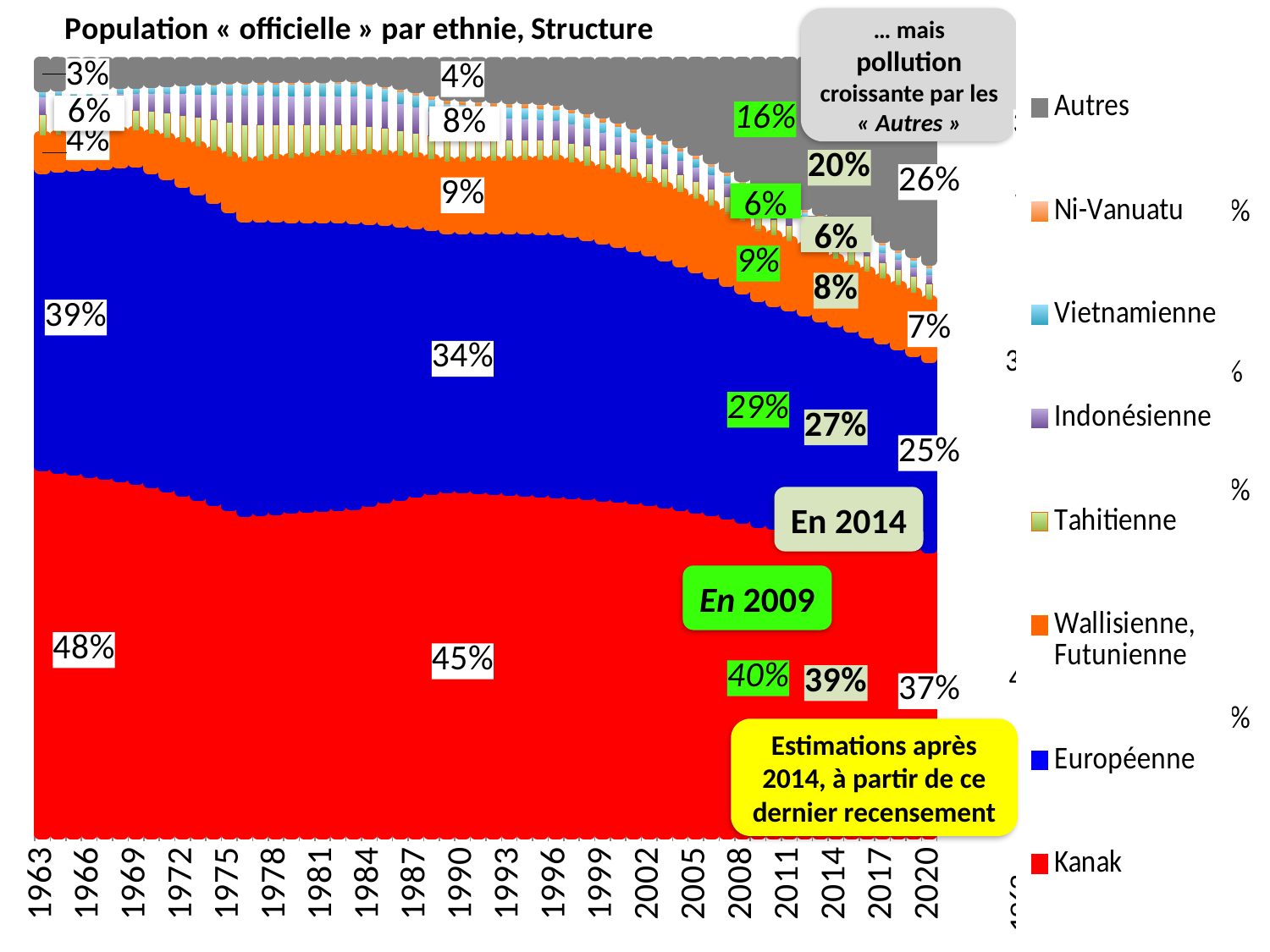

### Chart: Population « officielle » par ethnie, Structure

| Category | Kanak | Européenne | Wallisienne, Futunienne | Tahitienne | Indonésienne | Vietnamienne | Ni-Vanuatu | Autres  |
|---|---|---|---|---|---|---|---|---|
| 1963.0 | 0.476080398525179 | 0.385522255227176 | 0.0421145534519839 | 0.0281218379596311 | 0.0224895499627092 | 0.00854963717032751 | 0.00462023624747498 | 0.0325015314555184 |
| 1964.0 | 0.473345534411113 | 0.389625900964181 | 0.041887966881125 | 0.0279705356114586 | 0.0223685506978821 | 0.00850363803678047 | 0.00459537824941816 | 0.0317024951480413 |
| 1965.0 | 0.470587745281647 | 0.393740901086536 | 0.0416591791556964 | 0.027817763450429 | 0.0222463759967364 | 0.00845719204884736 | 0.00457027877060717 | 0.0309205642094999 |
| 1966.0 | 0.467807683969252 | 0.397866753967784 | 0.0414282457632199 | 0.0276635585281306 | 0.0221230554901073 | 0.0084103104709995 | 0.00454494389837853 | 0.0301554479121291 |
| 1967.0 | 0.465006004971355 | 0.402002952891111 | 0.0411952224217681 | 0.0275079580501014 | 0.0219986189319462 | 0.00836300461451212 | 0.00451937974536167 | 0.0294068583738451 |
| 1968.0 | 0.462183364240819 | 0.406148986271559 | 0.0409601650617428 | 0.0273509993636609 | 0.0218730961895902 | 0.00831528583376515 | 0.00449359244747988 | 0.0286745105913834 |
| 1969.0 | 0.45934041897414 | 0.410304337883654 | 0.0407231298074103 | 0.0271927199455814 | 0.0217465172339018 | 0.00826716552249486 | 0.00446758816192465 | 0.0279581224708935 |
| 1970.0 | 0.454463276189507 | 0.407213747393393 | 0.0442971227908538 | 0.029579240597257 | 0.0236550616010922 | 0.00899271858558447 | 0.0048596780827914 | 0.0269391547595213 |
| 1971.0 | 0.449233201911809 | 0.403782667524802 | 0.0481414101606672 | 0.0321462493299367 | 0.0257079455993282 | 0.00977314386607213 | 0.00528142102901479 | 0.02593396057837 |
| 1972.0 | 0.443634990859714 | 0.399994306024164 | 0.0522688555468113 | 0.03490233578515 | 0.0279120385225946 | 0.0106110527977698 | 0.00573422822319004 | 0.0249421922406063 |
| 1973.0 | 0.437654433057512 | 0.39583258082658 | 0.0566916069187773 | 0.0378556117247838 | 0.030273827495755 | 0.0115089115289086 | 0.00621943237537522 | 0.0239635960723072 |
| 1974.0 | 0.431278661372156 | 0.391282447967354 | 0.0614208246970063 | 0.0410135294784837 | 0.0327992722836066 | 0.012468985726286 | 0.00673825785517256 | 0.0229980206199346 |
| 1975.0 | 0.42449652986012 | 0.386330263555131 | 0.0664663842851519 | 0.0443826833106683 | 0.0354936464404358 | 0.0134932801866106 | 0.00729178805761253 | 0.0220454243042704 |
| 1976.0 | 0.417299017510677 | 0.380964175542095 | 0.0718365570091494 | 0.0479685963687675 | 0.0383613669286138 | 0.0145834740642333 | 0.00788093040012609 | 0.0211058821763377 |
| 1977.0 | 0.41860026812624 | 0.3796797019473 | 0.0734499028252031 | 0.0464672605030171 | 0.0381144382126253 | 0.0148318027273386 | 0.00794694067915141 | 0.0209096849791244 |
| 1978.0 | 0.419863671532594 | 0.378361796405494 | 0.0750919874482523 | 0.0450084218037576 | 0.0378653197737191 | 0.0150828545950743 | 0.00801270414207095 | 0.0207132442990383 |
| 1979.0 | 0.421089130084204 | 0.377011078506453 | 0.0767631710292087 | 0.0435910605350835 | 0.0376140995237226 | 0.0153366350320778 | 0.00807821072923762 | 0.020516614560013 |
| 1980.0 | 0.422276544031339 | 0.375628159054051 | 0.0784638133300413 | 0.0422141726164987 | 0.0373608635686421 | 0.0155931485903864 | 0.00814345020227541 | 0.0203198486067656 |
| 1981.0 | 0.423425811438935 | 0.374213640116881 | 0.0801942734685563 | 0.0408767698910131 | 0.0371056962338741 | 0.0158523989739229 | 0.00820841214001273 | 0.0201229977368049 |
| 1982.0 | 0.424536828128857 | 0.372768115100577 | 0.0819549096544967 | 0.0395778803541986 | 0.0368486800913038 | 0.0161143890026951 | 0.00827308593479305 | 0.0199261117330784 |
| 1983.0 | 0.425609487645149 | 0.37129216884046 | 0.0837460789169556 | 0.038316548346266 | 0.0365898959881129 | 0.0163791205767432 | 0.00833746078916956 | 0.0197292388971438 |
| 1984.0 | 0.430099515846074 | 0.365749648792344 | 0.0843390934725852 | 0.0366313383167603 | 0.0357759645576408 | 0.0161687316558121 | 0.00864551212210881 | 0.0225901952366741 |
| 1985.0 | 0.434352202241211 | 0.360053856769909 | 0.0848806694836228 | 0.0349973058456564 | 0.0349572249637058 | 0.0159505898465083 | 0.00895907278260349 | 0.0258490780667832 |
| 1986.0 | 0.438335588449966 | 0.354195180362383 | 0.0853650884286402 | 0.0334124306595583 | 0.0341329777529229 | 0.0157242222144396 | 0.00927741611007774 | 0.0295570960220125 |
| 1987.0 | 0.442014152487759 | 0.348162959359964 | 0.0857860222024733 | 0.0318747117392415 | 0.03330244684455 | 0.0154891054106561 | 0.00959965764610321 | 0.033770944309253 |
| 1988.0 | 0.44534855075136 | 0.341945512801072 | 0.0861364943681686 | 0.0303821768481341 | 0.0324647853614916 | 0.0152446663649544 | 0.00992473409892752 | 0.038553079405892 |
| 1989.0 | 0.448295395710622 | 0.335530202895726 | 0.0864088492017567 | 0.0289328939594208 | 0.0316190847459692 | 0.0149902846387652 | 0.0102513811649906 | 0.0439719076827493 |
| 1990.0 | 0.447315960848775 | 0.336389565712952 | 0.0869624124825827 | 0.0285419097671616 | 0.0306537137442979 | 0.0148978819376177 | 0.010410059747183 | 0.0448284957594298 |
| 1991.0 | 0.446310835198024 | 0.337230100841294 | 0.0875140649457653 | 0.0281544535029279 | 0.029715963749297 | 0.0148051256177403 | 0.0105705353276374 | 0.0456989208173142 |
| 1992.0 | 0.445280468673077 | 0.338051858974891 | 0.0880637782585514 | 0.0277705419161791 | 0.0288051222124807 | 0.0147120382331929 | 0.0107328218764804 | 0.0465833698551474 |
| 1993.0 | 0.444225302202634 | 0.338854887671674 | 0.0886115231082667 | 0.0273901895211746 | 0.0279204911799693 | 0.01461864173593 | 0.0108969332681617 | 0.0474820313121895 |
| 1994.0 | 0.443145767827004 | 0.339639231320485 | 0.0891572691774556 | 0.0270134086836149 | 0.0270613872021045 | 0.0145249574877455 | 0.0110628832712387 | 0.0483950950303518 |
| 1995.0 | 0.442042288804398 | 0.34040493111527 | 0.0897009851205056 | 0.026640209705235 | 0.0262271412297419 | 0.0144310062723311 | 0.0112306855379898 | 0.0493227522145286 |
| 1996.0 | 0.440915279725253 | 0.341152025036071 | 0.0902426385417302 | 0.0262706009063383 | 0.0254170984982422 | 0.0143368083074234 | 0.0114003535938548 | 0.050265195391087 |
| 1997.0 | 0.439926024500742 | 0.338647253959971 | 0.0903688209997524 | 0.0258729700909077 | 0.0246675423334325 | 0.0139648851882699 | 0.011290982853484 | 0.0552615200734404 |
| 1998.0 | 0.438694969951718 | 0.335973991619454 | 0.0904448710100124 | 0.0254671919778472 | 0.0239267817671361 | 0.0135950483535131 | 0.0111764446108716 | 0.0607207007094483 |
| 1999.0 | 0.437203517211835 | 0.333120800502281 | 0.090466390466621 | 0.0250526591261837 | 0.0231942688178098 | 0.0132270238050819 | 0.0110563959685114 | 0.0666789441016761 |
| 2000.0 | 0.435432194271254 | 0.330075842497381 | 0.090428739735069 | 0.0246287569649084 | 0.0224694778713459 | 0.0128605460972463 | 0.0109304840383713 | 0.0731739585244233 |
| 2001.0 | 0.4333607534033 | 0.326826965824737 | 0.0903270541127709 | 0.0241948709289405 | 0.0217519115106472 | 0.0124953618797454 | 0.0107983489456125 | 0.0802447333942464 |
| 2002.0 | 0.430968303953346 | 0.323361816022035 | 0.0901562680918179 | 0.0237503950388543 | 0.0210411070738993 | 0.0121312339367833 | 0.0106596275853151 | 0.087931248297949 |
| 2003.0 | 0.428233485318384 | 0.319667973686413 | 0.0899111486320738 | 0.0232947420326221 | 0.0203366439340627 | 0.0117679457292765 | 0.0105139582086844 | 0.0962741024584838 |
| 2004.0 | 0.425134684746121 | 0.315733121392889 | 0.0895863386431042 | 0.0228273551281317 | 0.0196381514622098 | 0.0114053064304171 | 0.0103609859046291 | 0.105314056292498 |
| 2005.0 | 0.421650304084928 | 0.311545241724063 | 0.0891764117999062 | 0.0223477214524513 | 0.018945317599918 | 0.0110431564223358 | 0.0102003690253444 | 0.115091477891053 |
| 2006.0 | 0.417759078747588 | 0.307092847605925 | 0.0886759396622165 | 0.0218553871158107 | 0.0182578979207739 | 0.0106813731941189 | 0.0100317865793502 | 0.125645689174217 |
| 2007.0 | 0.413440450841648 | 0.302365245113621 | 0.0880795718122732 | 0.021349973833661 | 0.0175757250084895 | 0.0103198775486679 | 0.00985494658126648 | 0.137014209260372 |
| 2008.0 | 0.408674996606069 | 0.297352827559984 | 0.0873821293546638 | 0.0208311969083806 | 0.0168987179202405 | 0.00995863998834332 | 0.00966959530372714 | 0.149231896358591 |
| 2009.0 | 0.403444905936965 | 0.292047397996579 | 0.0865787116214675 | 0.0202988842739637 | 0.0162268914406711 | 0.00959768710807069 | 0.00947552732307191 | 0.16232999429921 |
| 2010.0 | 0.401166320126253 | 0.288242269790771 | 0.0856277915994591 | 0.0204283505397424 | 0.0158480994090684 | 0.00955044152288463 | 0.00949938918620465 | 0.169637337825617 |
| 2011.0 | 0.398736405987884 | 0.284369617368597 | 0.0846524564189322 | 0.0205501800942205 | 0.0154717785095118 | 0.00949951666205365 | 0.00951939110876873 | 0.177200653850032 |
| 2012.0 | 0.396152826736452 | 0.280429799883302 | 0.0836526744174183 | 0.0206639530669927 | 0.0150979761912845 | 0.00944484884204575 | 0.00953538216581819 | 0.185022538696686 |
| 2013.0 | 0.393413513567619 | 0.276423381779412 | 0.0826284756295463 | 0.0207692506070064 | 0.0147267487737896 | 0.00938638059891859 | 0.00954721454956651 | 0.193105034494141 |
| 2014.0 | 0.390516692897566 | 0.272351144299709 | 0.0815799558725587 | 0.0208656568700771 | 0.0143581615302474 | 0.00932406136169991 | 0.00955474444407237 | 0.20144958272407 |
| 2015.0 | 0.387460913655758 | 0.268214096347525 | 0.0805072806851566 | 0.0209527611390079 | 0.0139922887167183 | 0.00925784812993889 | 0.00955783293978127 | 0.210056978386114 |
| 2016.0 | 0.384245074361886 | 0.264013484536641 | 0.079410689066752 | 0.0210301600670375 | 0.0136292135412249 | 0.0091877061490061 | 0.00955634698236243 | 0.218927325295091 |
| 2017.0 | 0.380868449693142 | 0.25975080225495 | 0.0782904969614965 | 0.0210974600327223 | 0.0132690280680216 | 0.00911360957609265 | 0.00955016034924777 | 0.228059993064327 |
| 2018.0 | 0.377330716225738 | 0.25542779756419 | 0.0771471004293993 | 0.0211542795916566 | 0.0129118330524569 | 0.00903554212928389 | 0.00953915464624465 | 0.23745357636103 |
| 2019.0 | 0.373631977015392 | 0.251046479756999 | 0.0759809784456061 | 0.0212002520076837 | 0.0125577377023906 | 0.00895349771157983 | 0.00952322031558026 | 0.247105857044768 |
| 2020.0 | 0.369772784666309 | 0.246609124394562 | 0.0747926952685775 | 0.0212350278435257 | 0.0122068593627767 | 0.00886748100132285 | 0.00950225764576729 | 0.257013769817158 |
… mais pollution croissante par les « Autres »

### Chart: Population officielle par éthnie,
Structure…

| Category | Kanak | Européenne | Wallisienne, Futunienne | Tahitienne | Indonésienne | Vietnamienne | Ni-Vanuatu | Autres  |
|---|---|---|---|---|---|---|---|---|
| 1963.0 | 0.476080398525179 | 0.385522255227176 | 0.0421145534519839 | 0.0281218379596311 | 0.0224895499627092 | 0.00854963717032751 | 0.00462023624747498 | 0.0325015314555184 |
| 1964.0 | 0.473345534411113 | 0.389625900964181 | 0.041887966881125 | 0.0279705356114586 | 0.0223685506978821 | 0.00850363803678047 | 0.00459537824941816 | 0.0317024951480413 |
| 1965.0 | 0.470587745281647 | 0.393740901086536 | 0.0416591791556964 | 0.027817763450429 | 0.0222463759967364 | 0.00845719204884736 | 0.00457027877060717 | 0.0309205642094999 |
| 1966.0 | 0.467807683969252 | 0.397866753967784 | 0.0414282457632199 | 0.0276635585281306 | 0.0221230554901073 | 0.0084103104709995 | 0.00454494389837853 | 0.0301554479121291 |
| 1967.0 | 0.465006004971355 | 0.402002952891111 | 0.0411952224217681 | 0.0275079580501014 | 0.0219986189319462 | 0.00836300461451212 | 0.00451937974536167 | 0.0294068583738451 |
| 1968.0 | 0.462183364240819 | 0.406148986271559 | 0.0409601650617428 | 0.0273509993636609 | 0.0218730961895902 | 0.00831528583376515 | 0.00449359244747988 | 0.0286745105913834 |
| 1969.0 | 0.45934041897414 | 0.410304337883654 | 0.0407231298074103 | 0.0271927199455814 | 0.0217465172339018 | 0.00826716552249486 | 0.00446758816192465 | 0.0279581224708935 |
| 1970.0 | 0.454463276189507 | 0.407213747393393 | 0.0442971227908538 | 0.029579240597257 | 0.0236550616010922 | 0.00899271858558447 | 0.0048596780827914 | 0.0269391547595213 |
| 1971.0 | 0.449233201911809 | 0.403782667524802 | 0.0481414101606672 | 0.0321462493299367 | 0.0257079455993282 | 0.00977314386607213 | 0.00528142102901479 | 0.02593396057837 |
| 1972.0 | 0.443634990859714 | 0.399994306024164 | 0.0522688555468113 | 0.03490233578515 | 0.0279120385225946 | 0.0106110527977698 | 0.00573422822319004 | 0.0249421922406063 |
| 1973.0 | 0.437654433057512 | 0.39583258082658 | 0.0566916069187773 | 0.0378556117247838 | 0.030273827495755 | 0.0115089115289086 | 0.00621943237537522 | 0.0239635960723072 |
| 1974.0 | 0.431278661372156 | 0.391282447967354 | 0.0614208246970063 | 0.0410135294784837 | 0.0327992722836066 | 0.012468985726286 | 0.00673825785517256 | 0.0229980206199346 |
| 1975.0 | 0.42449652986012 | 0.386330263555131 | 0.0664663842851519 | 0.0443826833106683 | 0.0354936464404358 | 0.0134932801866106 | 0.00729178805761253 | 0.0220454243042704 |
| 1976.0 | 0.417299017510677 | 0.380964175542095 | 0.0718365570091494 | 0.0479685963687675 | 0.0383613669286138 | 0.0145834740642333 | 0.00788093040012609 | 0.0211058821763377 |
| 1977.0 | 0.41860026812624 | 0.3796797019473 | 0.0734499028252031 | 0.0464672605030171 | 0.0381144382126253 | 0.0148318027273386 | 0.00794694067915141 | 0.0209096849791244 |
| 1978.0 | 0.419863671532594 | 0.378361796405494 | 0.0750919874482523 | 0.0450084218037576 | 0.0378653197737191 | 0.0150828545950743 | 0.00801270414207095 | 0.0207132442990383 |
| 1979.0 | 0.421089130084204 | 0.377011078506453 | 0.0767631710292087 | 0.0435910605350835 | 0.0376140995237226 | 0.0153366350320778 | 0.00807821072923762 | 0.020516614560013 |
| 1980.0 | 0.422276544031339 | 0.375628159054051 | 0.0784638133300413 | 0.0422141726164987 | 0.0373608635686421 | 0.0155931485903864 | 0.00814345020227541 | 0.0203198486067656 |
| 1981.0 | 0.423425811438935 | 0.374213640116881 | 0.0801942734685563 | 0.0408767698910131 | 0.0371056962338741 | 0.0158523989739229 | 0.00820841214001273 | 0.0201229977368049 |
| 1982.0 | 0.424536828128857 | 0.372768115100577 | 0.0819549096544967 | 0.0395778803541986 | 0.0368486800913038 | 0.0161143890026951 | 0.00827308593479305 | 0.0199261117330784 |
| 1983.0 | 0.425609487645149 | 0.37129216884046 | 0.0837460789169556 | 0.038316548346266 | 0.0365898959881129 | 0.0163791205767432 | 0.00833746078916956 | 0.0197292388971438 |
| 1984.0 | 0.430099515846074 | 0.365749648792344 | 0.0843390934725852 | 0.0366313383167603 | 0.0357759645576408 | 0.0161687316558121 | 0.00864551212210881 | 0.0225901952366741 |
| 1985.0 | 0.434352202241211 | 0.360053856769909 | 0.0848806694836228 | 0.0349973058456564 | 0.0349572249637058 | 0.0159505898465083 | 0.00895907278260349 | 0.0258490780667832 |
| 1986.0 | 0.438335588449966 | 0.354195180362383 | 0.0853650884286402 | 0.0334124306595583 | 0.0341329777529229 | 0.0157242222144396 | 0.00927741611007774 | 0.0295570960220125 |
| 1987.0 | 0.442014152487759 | 0.348162959359964 | 0.0857860222024733 | 0.0318747117392415 | 0.03330244684455 | 0.0154891054106561 | 0.00959965764610321 | 0.033770944309253 |
| 1988.0 | 0.44534855075136 | 0.341945512801072 | 0.0861364943681686 | 0.0303821768481341 | 0.0324647853614916 | 0.0152446663649544 | 0.00992473409892752 | 0.038553079405892 |
| 1989.0 | 0.448295395710622 | 0.335530202895726 | 0.0864088492017567 | 0.0289328939594208 | 0.0316190847459692 | 0.0149902846387652 | 0.0102513811649906 | 0.0439719076827493 |
| 1990.0 | 0.447315960848775 | 0.336389565712952 | 0.0869624124825827 | 0.0285419097671616 | 0.0306537137442979 | 0.0148978819376177 | 0.010410059747183 | 0.0448284957594298 |
| 1991.0 | 0.446310835198024 | 0.337230100841294 | 0.0875140649457653 | 0.0281544535029279 | 0.029715963749297 | 0.0148051256177403 | 0.0105705353276374 | 0.0456989208173142 |
| 1992.0 | 0.445280468673077 | 0.338051858974891 | 0.0880637782585514 | 0.0277705419161791 | 0.0288051222124807 | 0.0147120382331929 | 0.0107328218764804 | 0.0465833698551474 |
| 1993.0 | 0.444225302202634 | 0.338854887671674 | 0.0886115231082667 | 0.0273901895211746 | 0.0279204911799693 | 0.01461864173593 | 0.0108969332681617 | 0.0474820313121895 |
| 1994.0 | 0.443145767827004 | 0.339639231320485 | 0.0891572691774556 | 0.0270134086836149 | 0.0270613872021045 | 0.0145249574877455 | 0.0110628832712387 | 0.0483950950303518 |
| 1995.0 | 0.442042288804398 | 0.34040493111527 | 0.0897009851205056 | 0.026640209705235 | 0.0262271412297419 | 0.0144310062723311 | 0.0112306855379898 | 0.0493227522145286 |
| 1996.0 | 0.440915279725253 | 0.341152025036071 | 0.0902426385417302 | 0.0262706009063383 | 0.0254170984982422 | 0.0143368083074234 | 0.0114003535938548 | 0.050265195391087 |
| 1997.0 | 0.439926024500742 | 0.338647253959971 | 0.0903688209997524 | 0.0258729700909077 | 0.0246675423334325 | 0.0139648851882699 | 0.011290982853484 | 0.0552615200734404 |
| 1998.0 | 0.438694969951718 | 0.335973991619454 | 0.0904448710100124 | 0.0254671919778472 | 0.0239267817671361 | 0.0135950483535131 | 0.0111764446108716 | 0.0607207007094483 |
| 1999.0 | 0.437203517211835 | 0.333120800502281 | 0.090466390466621 | 0.0250526591261837 | 0.0231942688178098 | 0.0132270238050819 | 0.0110563959685114 | 0.0666789441016761 |
| 2000.0 | 0.435432194271254 | 0.330075842497381 | 0.090428739735069 | 0.0246287569649084 | 0.0224694778713459 | 0.0128605460972463 | 0.0109304840383713 | 0.0731739585244233 |
| 2001.0 | 0.4333607534033 | 0.326826965824737 | 0.0903270541127709 | 0.0241948709289405 | 0.0217519115106472 | 0.0124953618797454 | 0.0107983489456125 | 0.0802447333942464 |
| 2002.0 | 0.430968303953346 | 0.323361816022035 | 0.0901562680918179 | 0.0237503950388543 | 0.0210411070738993 | 0.0121312339367833 | 0.0106596275853151 | 0.087931248297949 |
| 2003.0 | 0.428233485318384 | 0.319667973686413 | 0.0899111486320738 | 0.0232947420326221 | 0.0203366439340627 | 0.0117679457292765 | 0.0105139582086844 | 0.0962741024584838 |
| 2004.0 | 0.425134684746121 | 0.315733121392889 | 0.0895863386431042 | 0.0228273551281317 | 0.0196381514622098 | 0.0114053064304171 | 0.0103609859046291 | 0.105314056292498 |
| 2005.0 | 0.421650304084928 | 0.311545241724063 | 0.0891764117999062 | 0.0223477214524513 | 0.018945317599918 | 0.0110431564223358 | 0.0102003690253444 | 0.115091477891053 |
| 2006.0 | 0.417759078747588 | 0.307092847605925 | 0.0886759396622165 | 0.0218553871158107 | 0.0182578979207739 | 0.0106813731941189 | 0.0100317865793502 | 0.125645689174217 |
| 2007.0 | 0.413440450841648 | 0.302365245113621 | 0.0880795718122732 | 0.021349973833661 | 0.0175757250084895 | 0.0103198775486679 | 0.00985494658126648 | 0.137014209260372 |
| 2008.0 | 0.408674996606069 | 0.297352827559984 | 0.0873821293546638 | 0.0208311969083806 | 0.0168987179202405 | 0.00995863998834332 | 0.00966959530372714 | 0.149231896358591 |
| 2009.0 | 0.403444905936965 | 0.292047397996579 | 0.0865787116214675 | 0.0202988842739637 | 0.0162268914406711 | 0.00959768710807069 | 0.00947552732307191 | 0.16232999429921 |
| 2010.0 | 0.401166320126253 | 0.288242269790771 | 0.0856277915994591 | 0.0204283505397424 | 0.0158480994090684 | 0.00955044152288463 | 0.00949938918620465 | 0.169637337825617 |
| 2011.0 | 0.398736405987884 | 0.284369617368597 | 0.0846524564189322 | 0.0205501800942205 | 0.0154717785095118 | 0.00949951666205365 | 0.00951939110876873 | 0.177200653850032 |
| 2012.0 | 0.396152826736452 | 0.280429799883302 | 0.0836526744174183 | 0.0206639530669927 | 0.0150979761912845 | 0.00944484884204575 | 0.00953538216581819 | 0.185022538696686 |
| 2013.0 | 0.393413513567619 | 0.276423381779412 | 0.0826284756295463 | 0.0207692506070064 | 0.0147267487737896 | 0.00938638059891859 | 0.00954721454956651 | 0.193105034494141 |
| 2014.0 | 0.390516692897566 | 0.272351144299709 | 0.0815799558725587 | 0.0208656568700771 | 0.0143581615302474 | 0.00932406136169991 | 0.00955474444407237 | 0.20144958272407 |
| 2015.0 | 0.387460913655758 | 0.268214096347525 | 0.0805072806851566 | 0.0209527611390079 | 0.0139922887167183 | 0.00925784812993889 | 0.00955783293978127 | 0.210056978386114 |
| 2016.0 | 0.384245074361886 | 0.264013484536641 | 0.079410689066752 | 0.0210301600670375 | 0.0136292135412249 | 0.0091877061490061 | 0.00955634698236243 | 0.218927325295091 |
| 2017.0 | 0.380868449693142 | 0.25975080225495 | 0.0782904969614965 | 0.0210974600327223 | 0.0132690280680216 | 0.00911360957609265 | 0.00955016034924777 | 0.228059993064327 |
| 2018.0 | 0.377330716225738 | 0.25542779756419 | 0.0771471004293993 | 0.0211542795916566 | 0.0129118330524569 | 0.00903554212928389 | 0.00953915464624465 | 0.23745357636103 |
| 2019.0 | 0.373631977015392 | 0.251046479756999 | 0.0759809784456061 | 0.0212002520076837 | 0.0125577377023906 | 0.00895349771157983 | 0.00952322031558026 | 0.247105857044768 |
| 2020.0 | 0.369772784666309 | 0.246609124394562 | 0.0747926952685775 | 0.0212350278435257 | 0.0122068593627767 | 0.00886748100132285 | 0.00950225764576729 | 0.257013769817158 |

### Chart: Population par éthnie, structure

| Category | Kanak | Européenne | Wallisienne, Futunienne | Tahitienne | Indonésienne | Vietnamienne | Ni-Vanuatu | Autres  |
|---|---|---|---|---|---|---|---|---|
| 1963.0 | 0.476080398525179 | 0.385522255227176 | 0.0421145534519839 | 0.0281218379596311 | 0.0224895499627092 | 0.00854963717032751 | 0.00462023624747498 | 0.0325015314555184 |
| 1964.0 | 0.473345534411113 | 0.389625900964181 | 0.041887966881125 | 0.0279705356114586 | 0.0223685506978821 | 0.00850363803678047 | 0.00459537824941816 | 0.0317024951480413 |
| 1965.0 | 0.470587745281647 | 0.393740901086536 | 0.0416591791556964 | 0.027817763450429 | 0.0222463759967364 | 0.00845719204884736 | 0.00457027877060717 | 0.0309205642094999 |
| 1966.0 | 0.467807683969252 | 0.397866753967784 | 0.0414282457632199 | 0.0276635585281306 | 0.0221230554901073 | 0.0084103104709995 | 0.00454494389837853 | 0.0301554479121291 |
| 1967.0 | 0.465006004971355 | 0.402002952891111 | 0.0411952224217681 | 0.0275079580501014 | 0.0219986189319462 | 0.00836300461451212 | 0.00451937974536167 | 0.0294068583738451 |
| 1968.0 | 0.462183364240819 | 0.406148986271559 | 0.0409601650617428 | 0.0273509993636609 | 0.0218730961895902 | 0.00831528583376515 | 0.00449359244747988 | 0.0286745105913834 |
| 1969.0 | 0.45934041897414 | 0.410304337883654 | 0.0407231298074103 | 0.0271927199455814 | 0.0217465172339018 | 0.00826716552249486 | 0.00446758816192465 | 0.0279581224708935 |
| 1970.0 | 0.454463276189507 | 0.407213747393393 | 0.0442971227908538 | 0.029579240597257 | 0.0236550616010922 | 0.00899271858558447 | 0.0048596780827914 | 0.0269391547595213 |
| 1971.0 | 0.449233201911809 | 0.403782667524802 | 0.0481414101606672 | 0.0321462493299367 | 0.0257079455993282 | 0.00977314386607213 | 0.00528142102901479 | 0.02593396057837 |
| 1972.0 | 0.443634990859714 | 0.399994306024164 | 0.0522688555468113 | 0.03490233578515 | 0.0279120385225946 | 0.0106110527977698 | 0.00573422822319004 | 0.0249421922406063 |
| 1973.0 | 0.437654433057512 | 0.39583258082658 | 0.0566916069187773 | 0.0378556117247838 | 0.030273827495755 | 0.0115089115289086 | 0.00621943237537522 | 0.0239635960723072 |
| 1974.0 | 0.431278661372156 | 0.391282447967354 | 0.0614208246970063 | 0.0410135294784837 | 0.0327992722836066 | 0.012468985726286 | 0.00673825785517256 | 0.0229980206199346 |
| 1975.0 | 0.42449652986012 | 0.386330263555131 | 0.0664663842851519 | 0.0443826833106683 | 0.0354936464404358 | 0.0134932801866106 | 0.00729178805761253 | 0.0220454243042704 |
| 1976.0 | 0.417299017510677 | 0.380964175542095 | 0.0718365570091494 | 0.0479685963687675 | 0.0383613669286138 | 0.0145834740642333 | 0.00788093040012609 | 0.0211058821763377 |
| 1977.0 | 0.41860026812624 | 0.3796797019473 | 0.0734499028252031 | 0.0464672605030171 | 0.0381144382126253 | 0.0148318027273386 | 0.00794694067915141 | 0.0209096849791244 |
| 1978.0 | 0.419863671532594 | 0.378361796405494 | 0.0750919874482523 | 0.0450084218037576 | 0.0378653197737191 | 0.0150828545950743 | 0.00801270414207095 | 0.0207132442990383 |
| 1979.0 | 0.421089130084204 | 0.377011078506453 | 0.0767631710292087 | 0.0435910605350835 | 0.0376140995237226 | 0.0153366350320778 | 0.00807821072923762 | 0.020516614560013 |
| 1980.0 | 0.422276544031339 | 0.375628159054051 | 0.0784638133300413 | 0.0422141726164987 | 0.0373608635686421 | 0.0155931485903864 | 0.00814345020227541 | 0.0203198486067656 |
| 1981.0 | 0.423425811438935 | 0.374213640116881 | 0.0801942734685563 | 0.0408767698910131 | 0.0371056962338741 | 0.0158523989739229 | 0.00820841214001273 | 0.0201229977368049 |
| 1982.0 | 0.424536828128857 | 0.372768115100577 | 0.0819549096544967 | 0.0395778803541986 | 0.0368486800913038 | 0.0161143890026951 | 0.00827308593479305 | 0.0199261117330784 |
| 1983.0 | 0.425609487645149 | 0.37129216884046 | 0.0837460789169556 | 0.038316548346266 | 0.0365898959881129 | 0.0163791205767432 | 0.00833746078916956 | 0.0197292388971438 |
| 1984.0 | 0.430099515846074 | 0.365749648792344 | 0.0843390934725852 | 0.0366313383167603 | 0.0357759645576408 | 0.0161687316558121 | 0.00864551212210881 | 0.0225901952366741 |
| 1985.0 | 0.434352202241211 | 0.360053856769909 | 0.0848806694836228 | 0.0349973058456564 | 0.0349572249637058 | 0.0159505898465083 | 0.00895907278260349 | 0.0258490780667832 |
| 1986.0 | 0.438335588449966 | 0.354195180362383 | 0.0853650884286402 | 0.0334124306595583 | 0.0341329777529229 | 0.0157242222144396 | 0.00927741611007774 | 0.0295570960220125 |
| 1987.0 | 0.442014152487759 | 0.348162959359964 | 0.0857860222024733 | 0.0318747117392415 | 0.03330244684455 | 0.0154891054106561 | 0.00959965764610321 | 0.033770944309253 |
| 1988.0 | 0.44534855075136 | 0.341945512801072 | 0.0861364943681686 | 0.0303821768481341 | 0.0324647853614916 | 0.0152446663649544 | 0.00992473409892752 | 0.038553079405892 |
| 1989.0 | 0.448295395710622 | 0.335530202895726 | 0.0864088492017567 | 0.0289328939594208 | 0.0316190847459692 | 0.0149902846387652 | 0.0102513811649906 | 0.0439719076827493 |
| 1990.0 | 0.447315960848775 | 0.336389565712952 | 0.0869624124825827 | 0.0285419097671616 | 0.0306537137442979 | 0.0148978819376177 | 0.010410059747183 | 0.0448284957594298 |
| 1991.0 | 0.446310835198024 | 0.337230100841294 | 0.0875140649457653 | 0.0281544535029279 | 0.029715963749297 | 0.0148051256177403 | 0.0105705353276374 | 0.0456989208173142 |
| 1992.0 | 0.445280468673077 | 0.338051858974891 | 0.0880637782585514 | 0.0277705419161791 | 0.0288051222124807 | 0.0147120382331929 | 0.0107328218764804 | 0.0465833698551474 |
| 1993.0 | 0.444225302202634 | 0.338854887671674 | 0.0886115231082667 | 0.0273901895211746 | 0.0279204911799693 | 0.01461864173593 | 0.0108969332681617 | 0.0474820313121895 |
| 1994.0 | 0.443145767827004 | 0.339639231320485 | 0.0891572691774556 | 0.0270134086836149 | 0.0270613872021045 | 0.0145249574877455 | 0.0110628832712387 | 0.0483950950303518 |
| 1995.0 | 0.442042288804398 | 0.34040493111527 | 0.0897009851205056 | 0.026640209705235 | 0.0262271412297419 | 0.0144310062723311 | 0.0112306855379898 | 0.0493227522145286 |
| 1996.0 | 0.440915279725253 | 0.341152025036071 | 0.0902426385417302 | 0.0262706009063383 | 0.0254170984982422 | 0.0143368083074234 | 0.0114003535938548 | 0.050265195391087 |
| 1997.0 | 0.439926024500742 | 0.338647253959971 | 0.0903688209997524 | 0.0258729700909077 | 0.0246675423334325 | 0.0139648851882699 | 0.011290982853484 | 0.0552615200734404 |
| 1998.0 | 0.438694969951718 | 0.335973991619454 | 0.0904448710100124 | 0.0254671919778472 | 0.0239267817671361 | 0.0135950483535131 | 0.0111764446108716 | 0.0607207007094483 |
| 1999.0 | 0.437203517211835 | 0.333120800502281 | 0.090466390466621 | 0.0250526591261837 | 0.0231942688178098 | 0.0132270238050819 | 0.0110563959685114 | 0.0666789441016761 |
| 2000.0 | 0.435432194271254 | 0.330075842497381 | 0.090428739735069 | 0.0246287569649084 | 0.0224694778713459 | 0.0128605460972463 | 0.0109304840383713 | 0.0731739585244233 |
| 2001.0 | 0.4333607534033 | 0.326826965824737 | 0.0903270541127709 | 0.0241948709289405 | 0.0217519115106472 | 0.0124953618797454 | 0.0107983489456125 | 0.0802447333942464 |
| 2002.0 | 0.430968303953346 | 0.323361816022035 | 0.0901562680918179 | 0.0237503950388543 | 0.0210411070738993 | 0.0121312339367833 | 0.0106596275853151 | 0.087931248297949 |
| 2003.0 | 0.428233485318384 | 0.319667973686413 | 0.0899111486320738 | 0.0232947420326221 | 0.0203366439340627 | 0.0117679457292765 | 0.0105139582086844 | 0.0962741024584838 |
| 2004.0 | 0.425134684746121 | 0.315733121392889 | 0.0895863386431042 | 0.0228273551281317 | 0.0196381514622098 | 0.0114053064304171 | 0.0103609859046291 | 0.105314056292498 |
| 2005.0 | 0.421650304084928 | 0.311545241724063 | 0.0891764117999062 | 0.0223477214524513 | 0.018945317599918 | 0.0110431564223358 | 0.0102003690253444 | 0.115091477891053 |
| 2006.0 | 0.417759078747588 | 0.307092847605925 | 0.0886759396622165 | 0.0218553871158107 | 0.0182578979207739 | 0.0106813731941189 | 0.0100317865793502 | 0.125645689174217 |
| 2007.0 | 0.413440450841648 | 0.302365245113621 | 0.0880795718122732 | 0.021349973833661 | 0.0175757250084895 | 0.0103198775486679 | 0.00985494658126648 | 0.137014209260372 |
| 2008.0 | 0.408674996606069 | 0.297352827559984 | 0.0873821293546638 | 0.0208311969083806 | 0.0168987179202405 | 0.00995863998834332 | 0.00966959530372714 | 0.149231896358591 |
| 2009.0 | 0.403444905936965 | 0.292047397996579 | 0.0865787116214675 | 0.0202988842739637 | 0.0162268914406711 | 0.00959768710807069 | 0.00947552732307191 | 0.16232999429921 |
| 2010.0 | 0.401166320126253 | 0.288242269790771 | 0.0856277915994591 | 0.0204283505397424 | 0.0158480994090684 | 0.00955044152288463 | 0.00949938918620465 | 0.169637337825617 |
| 2011.0 | 0.398736405987884 | 0.284369617368597 | 0.0846524564189322 | 0.0205501800942205 | 0.0154717785095118 | 0.00949951666205365 | 0.00951939110876873 | 0.177200653850032 |
| 2012.0 | 0.396152826736452 | 0.280429799883302 | 0.0836526744174183 | 0.0206639530669927 | 0.0150979761912845 | 0.00944484884204575 | 0.00953538216581819 | 0.185022538696686 |
| 2013.0 | 0.393413513567619 | 0.276423381779412 | 0.0826284756295463 | 0.0207692506070064 | 0.0147267487737896 | 0.00938638059891859 | 0.00954721454956651 | 0.193105034494141 |
| 2014.0 | 0.390516692897566 | 0.272351144299709 | 0.0815799558725587 | 0.0208656568700771 | 0.0143581615302474 | 0.00932406136169991 | 0.00955474444407237 | 0.20144958272407 |
| 2015.0 | 0.387460913655758 | 0.268214096347525 | 0.0805072806851566 | 0.0209527611390079 | 0.0139922887167183 | 0.00925784812993889 | 0.00955783293978127 | 0.210056978386114 |
| 2016.0 | 0.384245074361886 | 0.264013484536641 | 0.079410689066752 | 0.0210301600670375 | 0.0136292135412249 | 0.0091877061490061 | 0.00955634698236243 | 0.218927325295091 |
| 2017.0 | 0.380868449693142 | 0.25975080225495 | 0.0782904969614965 | 0.0210974600327223 | 0.0132690280680216 | 0.00911360957609265 | 0.00955016034924777 | 0.228059993064327 |
| 2018.0 | 0.377330716225738 | 0.25542779756419 | 0.0771471004293993 | 0.0211542795916566 | 0.0129118330524569 | 0.00903554212928389 | 0.00953915464624465 | 0.23745357636103 |
| 2019.0 | 0.373631977015392 | 0.251046479756999 | 0.0759809784456061 | 0.0212002520076837 | 0.0125577377023906 | 0.00895349771157983 | 0.00952322031558026 | 0.247105857044768 |
| 2020.0 | 0.369772784666309 | 0.246609124394562 | 0.0747926952685775 | 0.0212350278435257 | 0.0122068593627767 | 0.00886748100132285 | 0.00950225764576729 | 0.257013769817158 |
6%
6%
En 2014
En 2009
Estimations après 2014, à partir de ce dernier recensement